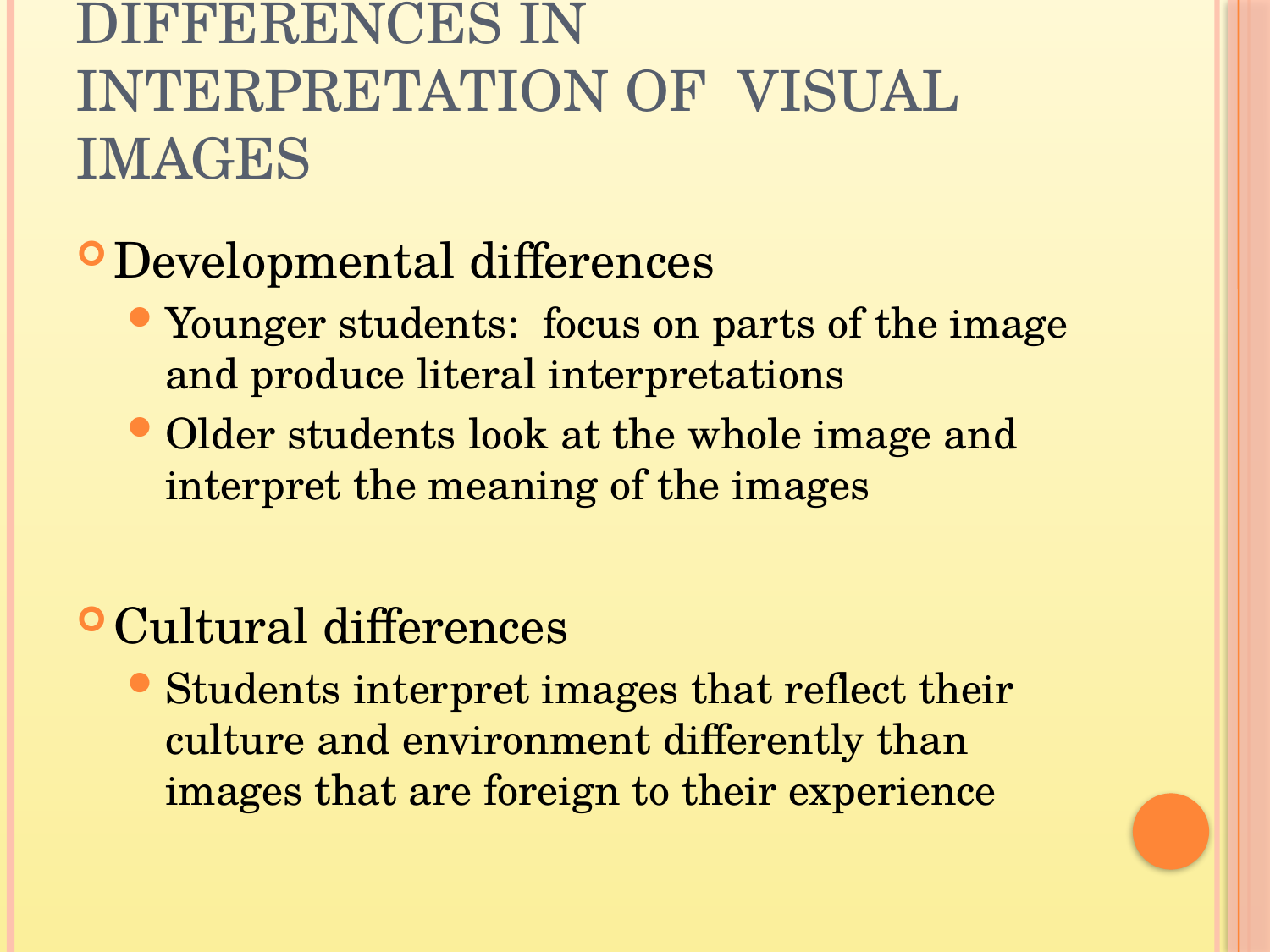

# Differences in Interpretation of  Visual Images
Developmental differences
Younger students:  focus on parts of the image and produce literal interpretations
Older students look at the whole image and interpret the meaning of the images

Cultural differences
Students interpret images that reflect their culture and environment differently than images that are foreign to their experience